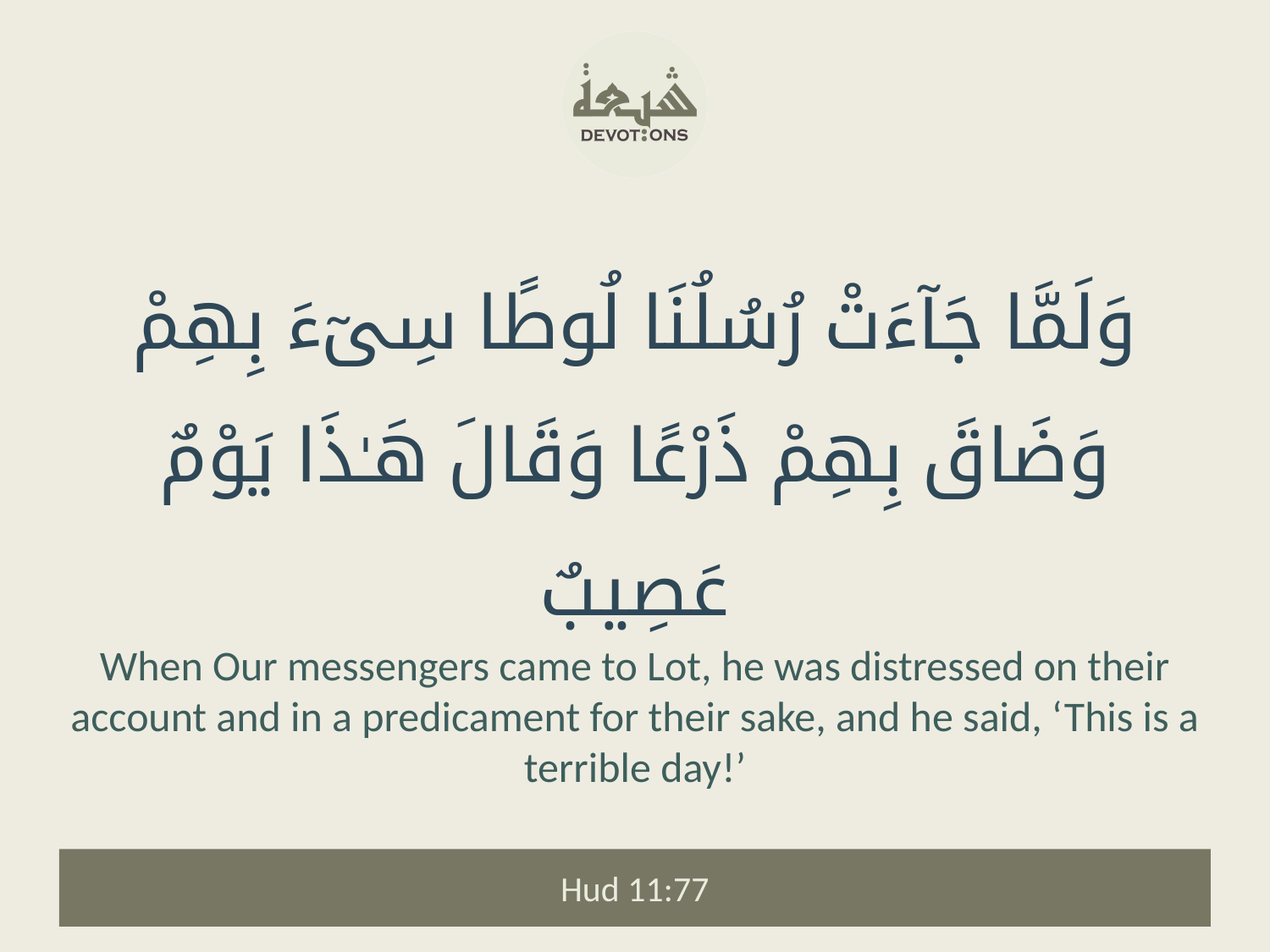

وَلَمَّا جَآءَتْ رُسُلُنَا لُوطًا سِىٓءَ بِهِمْ وَضَاقَ بِهِمْ ذَرْعًا وَقَالَ هَـٰذَا يَوْمٌ عَصِيبٌ
When Our messengers came to Lot, he was distressed on their account and in a predicament for their sake, and he said, ‘This is a terrible day!’
Hud 11:77